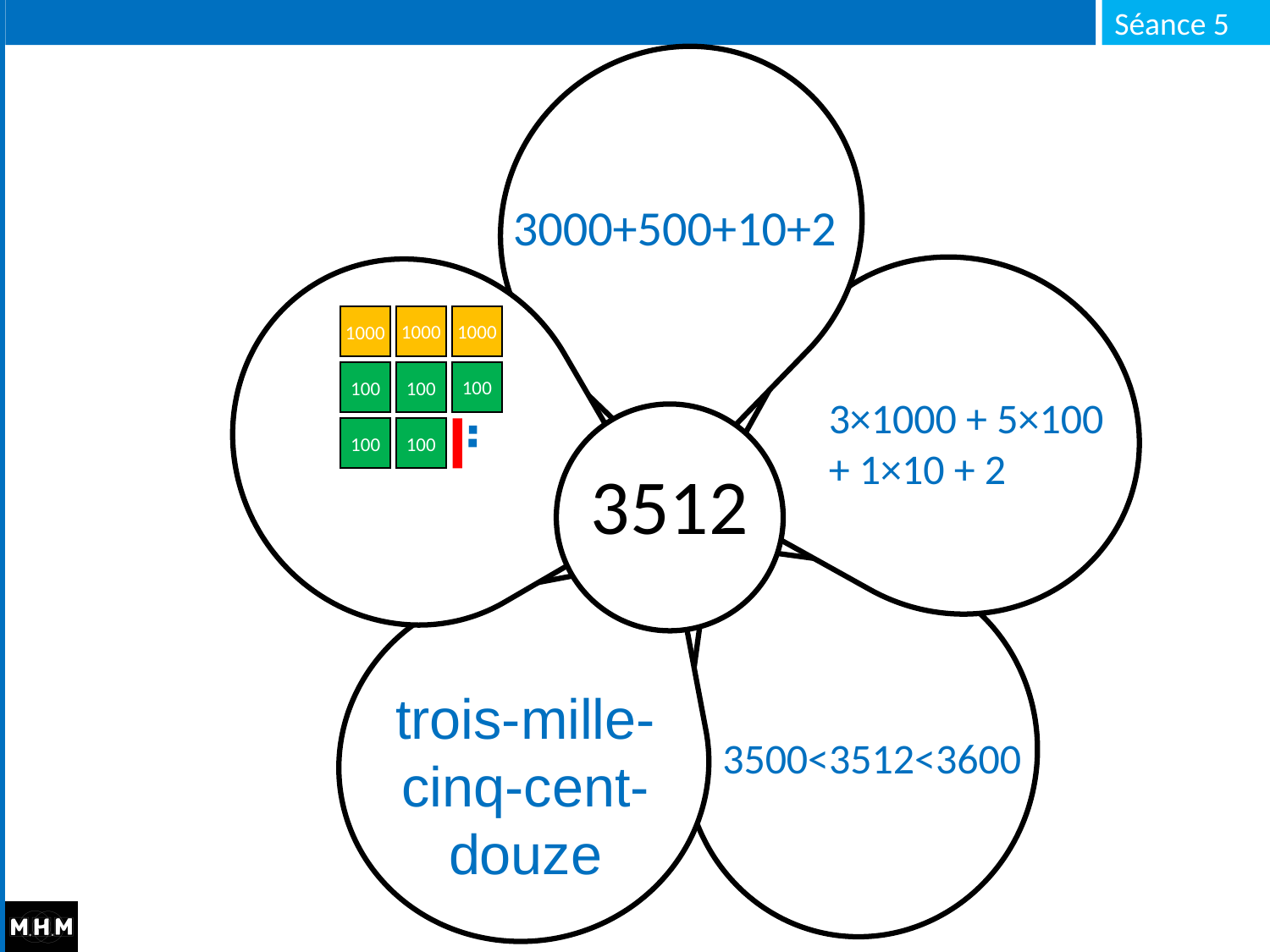

3000+500+10+2
1000
1000
1000
100
100
100
3×1000 + 5×100
+ 1×10 + 2

100
100

3512
trois-mille-cinq-cent-douze
3500<3512<3600